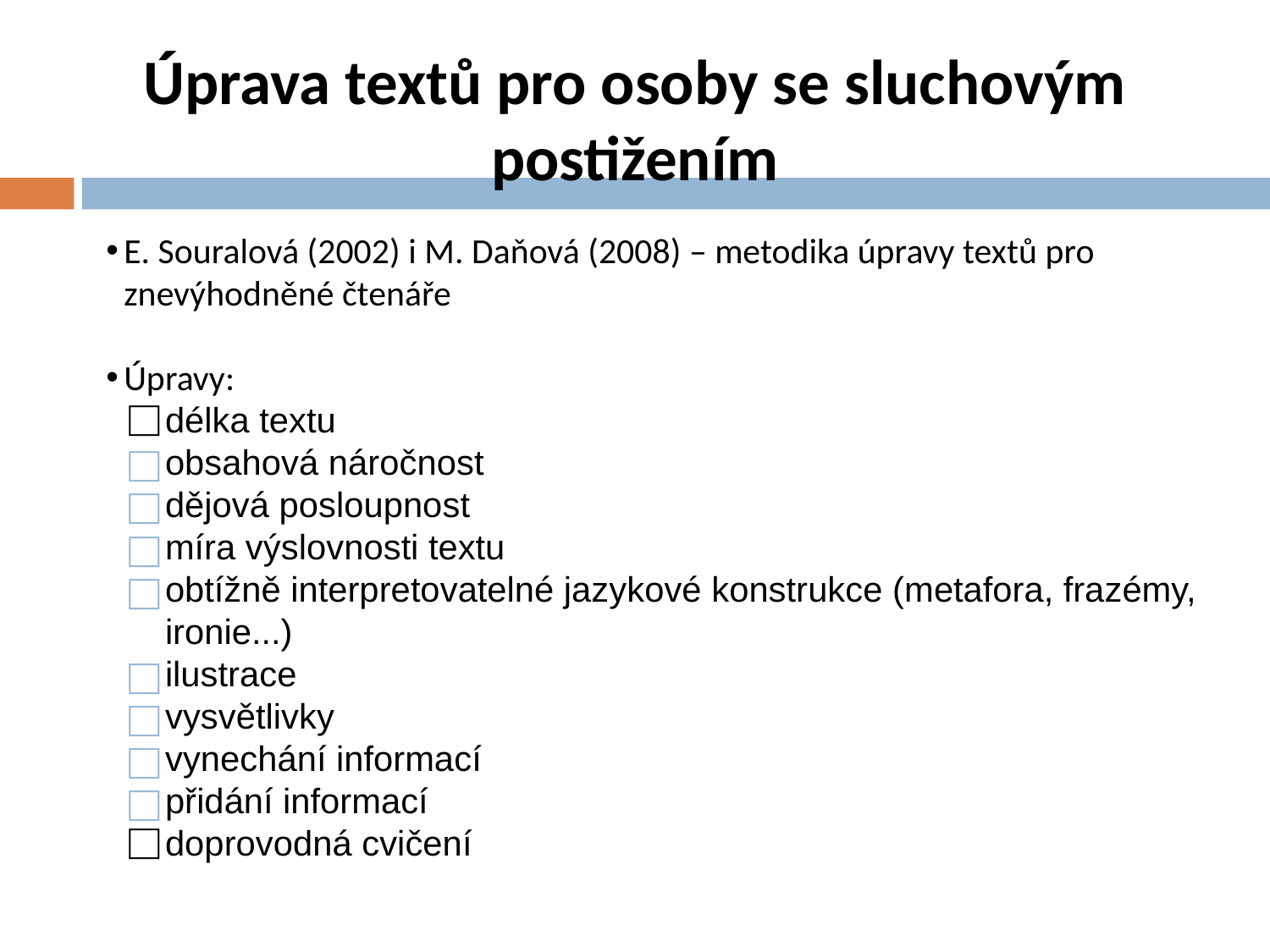

# Úprava textů pro osoby se sluchovým postižením
E. Souralová (2002) i M. Daňová (2008) – metodika úpravy textů pro znevýhodněné čtenáře

Úpravy:
délka textu
obsahová náročnost
dějová posloupnost
míra výslovnosti textu
obtížně interpretovatelné jazykové konstrukce (metafora, frazémy, ironie...)
ilustrace
vysvětlivky
vynechání informací
přidání informací
doprovodná cvičení